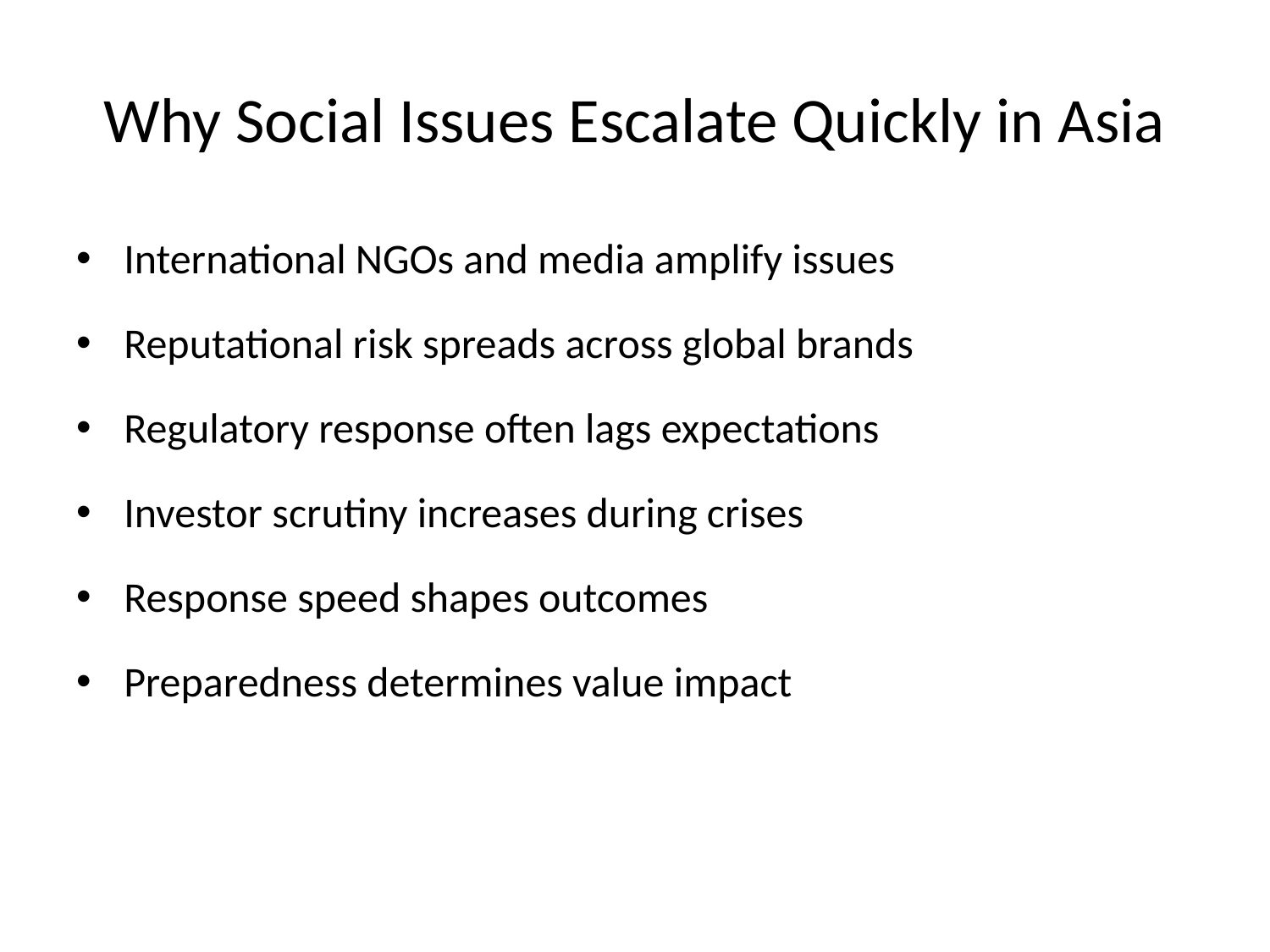

# Why Social Issues Escalate Quickly in Asia
International NGOs and media amplify issues
Reputational risk spreads across global brands
Regulatory response often lags expectations
Investor scrutiny increases during crises
Response speed shapes outcomes
Preparedness determines value impact